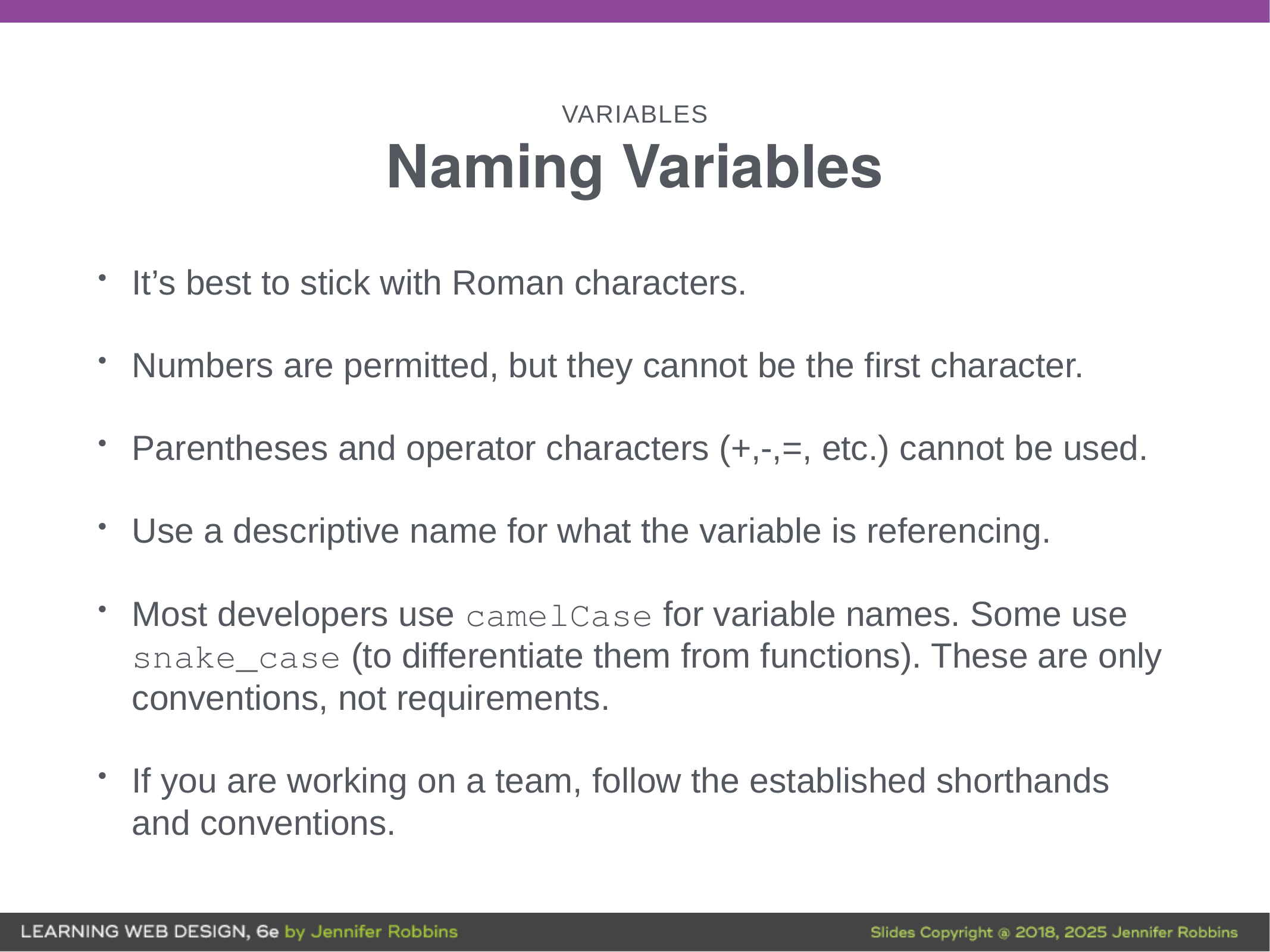

# VARIABLES
Naming Variables
It’s best to stick with Roman characters.
Numbers are permitted, but they cannot be the first character.
Parentheses and operator characters (+,-,=, etc.) cannot be used.
Use a descriptive name for what the variable is referencing.
Most developers use camelCase for variable names. Some use snake_case (to differentiate them from functions). These are only conventions, not requirements.
If you are working on a team, follow the established shorthands and conventions.